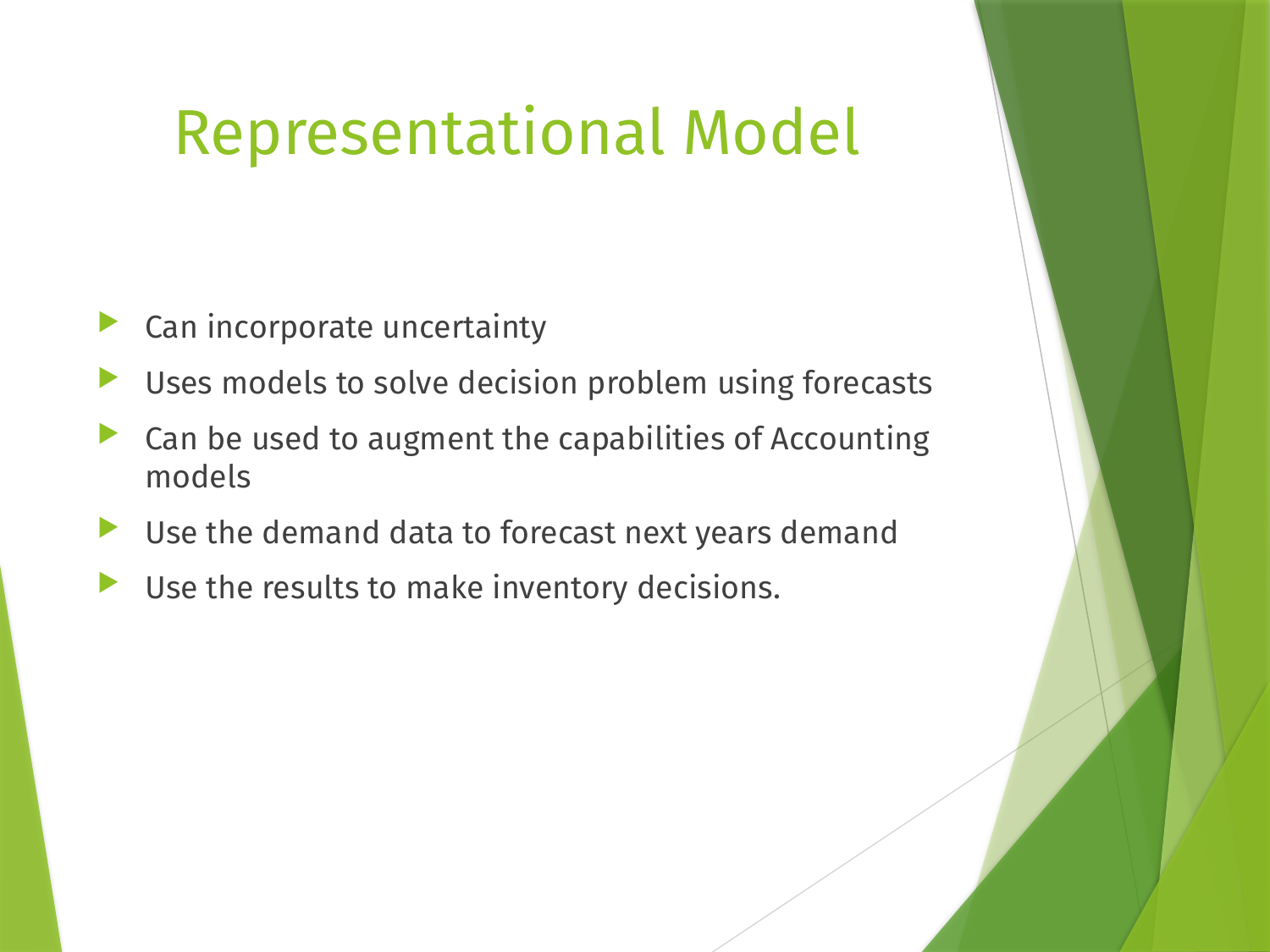

# Representational Model
Can incorporate uncertainty
Uses models to solve decision problem using forecasts
Can be used to augment the capabilities of Accounting models
Use the demand data to forecast next years demand
Use the results to make inventory decisions.